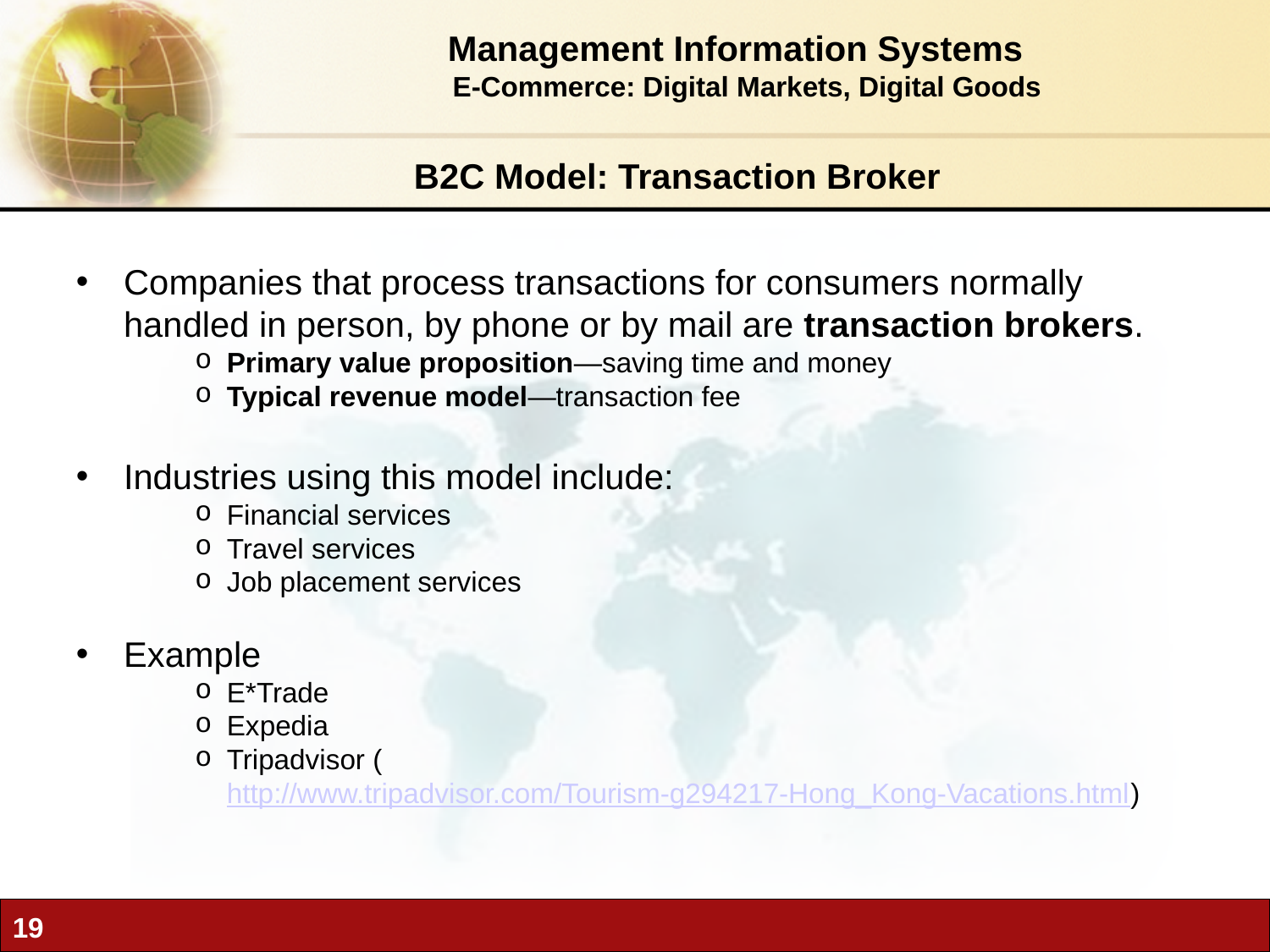

Management Information Systems
   E-Commerce: Digital Markets, Digital Goods
B2C Model: Transaction Broker
Companies that process transactions for consumers normally handled in person, by phone or by mail are transaction brokers.
Primary value proposition—saving time and money
Typical revenue model—transaction fee

Industries using this model include:
Financial services
Travel services
Job placement services

Example
E*Trade
Expedia
Tripadvisor (http://www.tripadvisor.com/Tourism-g294217-Hong_Kong-Vacations.html)